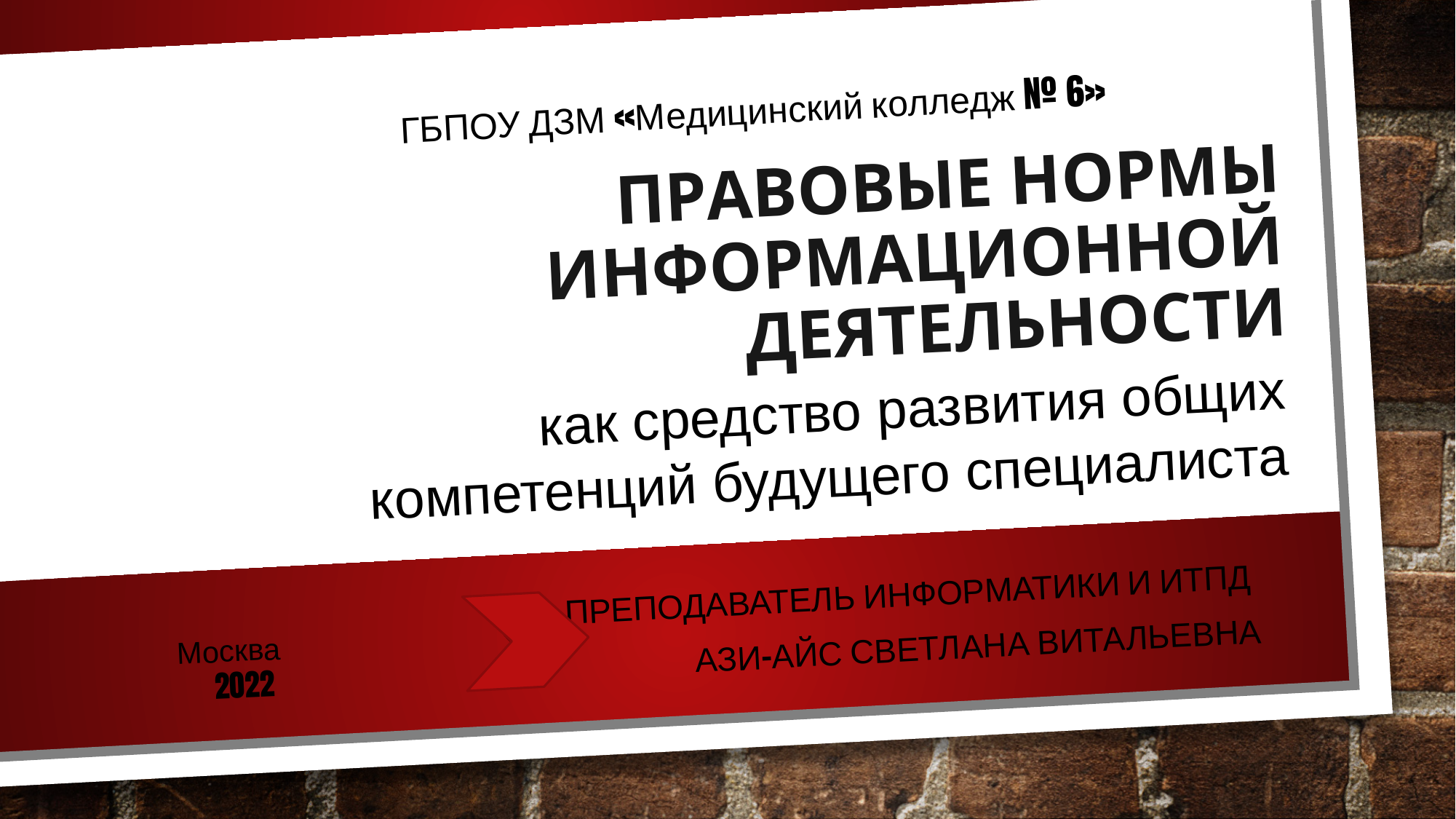

ГБПОУ ДЗМ «Медицинский колледж № 6»
# Правовые нормы информационной деятельности
как средство развития общих компетенций будущего специалиста
Преподаватель информатики и ИТПД
   Ази-Айс Светлана Витальевна

Москва
2022